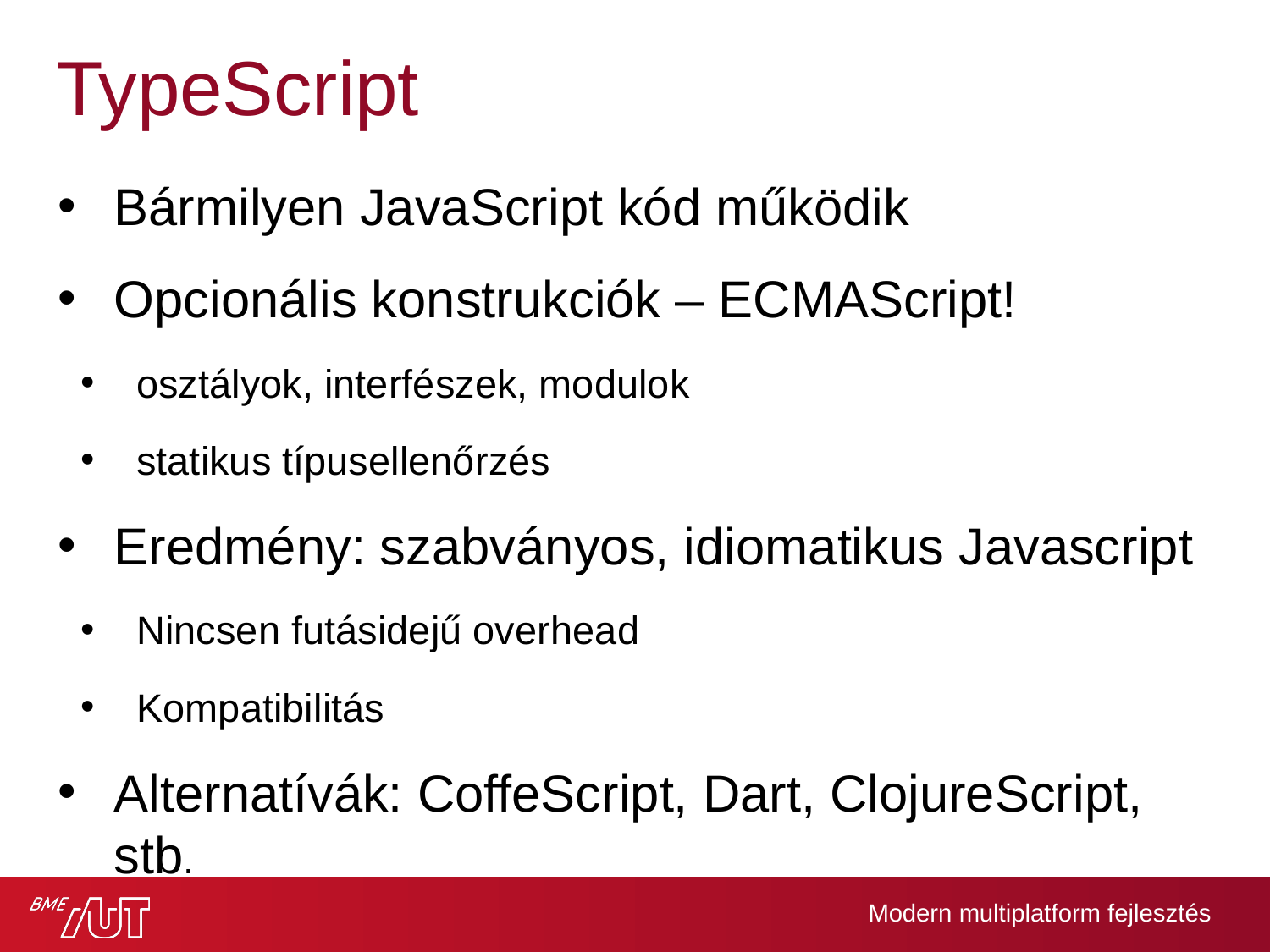

# TypeScript
Bármilyen JavaScript kód működik
Opcionális konstrukciók – ECMAScript!
osztályok, interfészek, modulok
statikus típusellenőrzés
Eredmény: szabványos, idiomatikus Javascript
Nincsen futásidejű overhead
Kompatibilitás
Alternatívák: CoffeScript, Dart, ClojureScript, stb.
Modern multiplatform fejlesztés